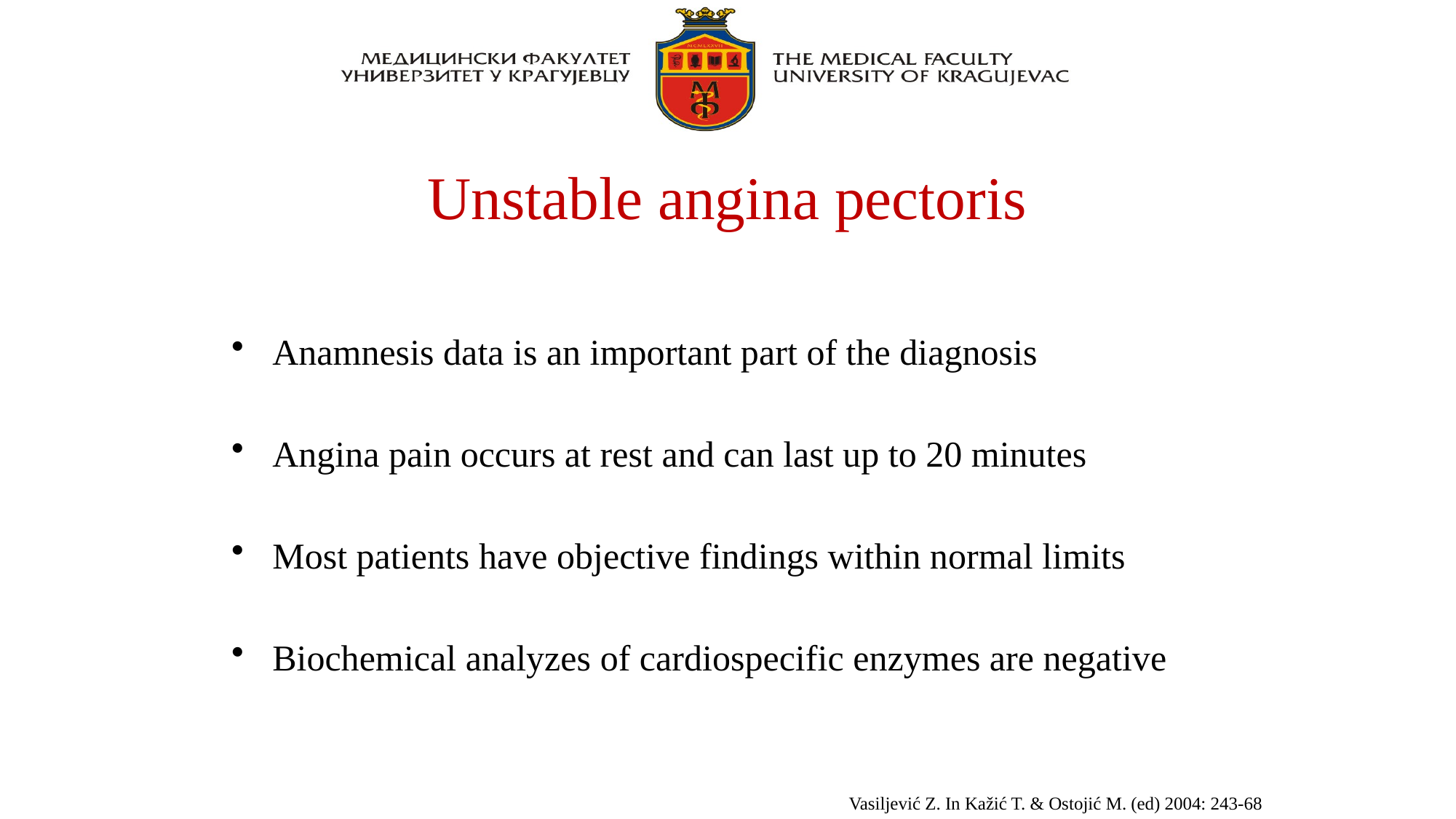

# Unstable angina pectoris
Anamnesis data is an important part of the diagnosis

Angina pain occurs at rest and can last up to 20 minutes

Most patients have objective findings within normal limits

Biochemical analyzes of cardiospecific enzymes are negative
Vasiljević Z. In Kažić T. & Ostojić M. (ed) 2004: 243-68